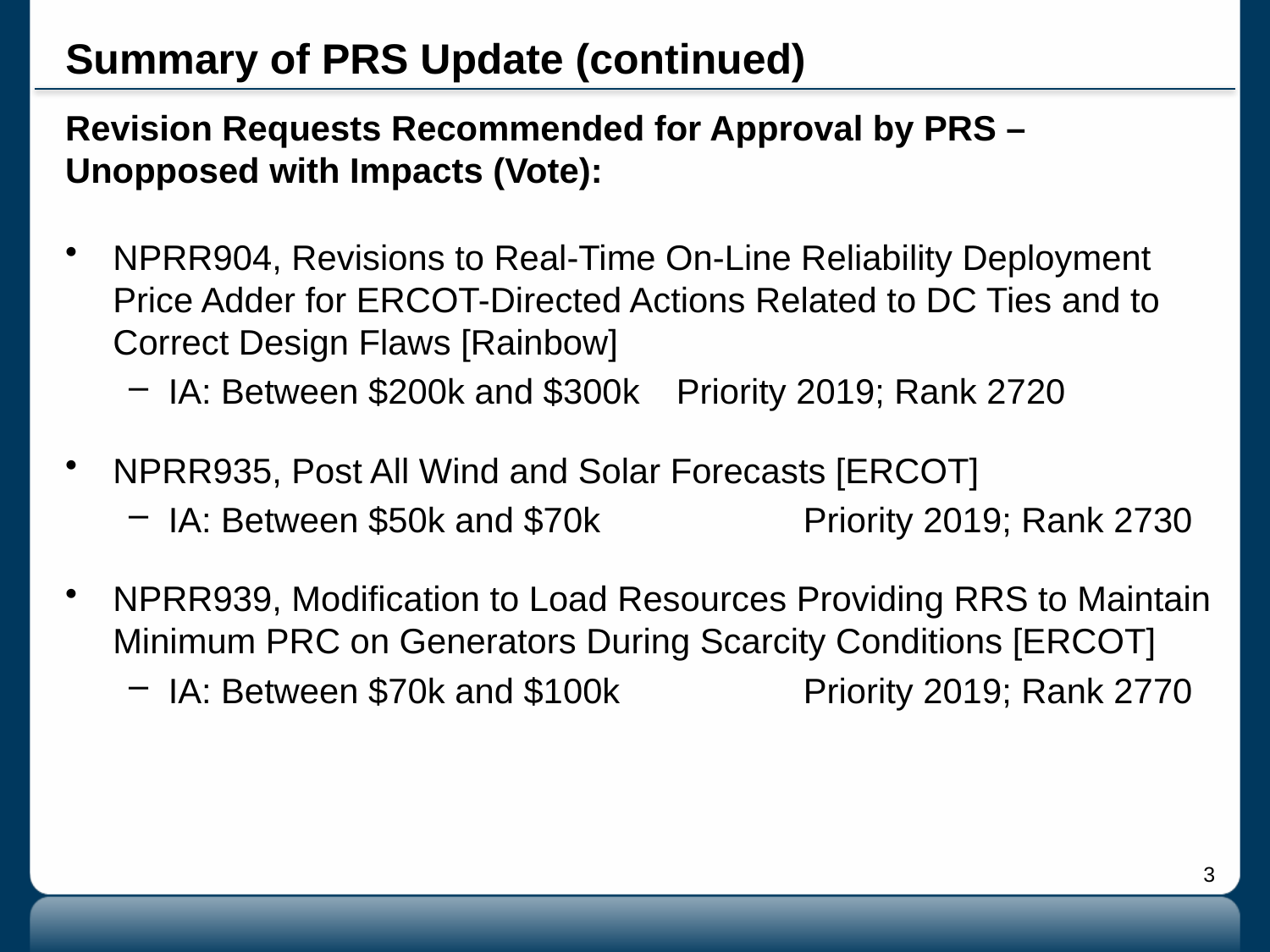

# Summary of PRS Update (continued)
Revision Requests Recommended for Approval by PRS – Unopposed with Impacts (Vote):

NPRR904, Revisions to Real-Time On-Line Reliability Deployment Price Adder for ERCOT-Directed Actions Related to DC Ties and to Correct Design Flaws [Rainbow]
IA: Between $200k and $300k	Priority 2019; Rank 2720

NPRR935, Post All Wind and Solar Forecasts [ERCOT]
IA: Between $50k and $70k		Priority 2019; Rank 2730

NPRR939, Modification to Load Resources Providing RRS to Maintain Minimum PRC on Generators During Scarcity Conditions [ERCOT]
IA: Between $70k and $100k		Priority 2019; Rank 2770